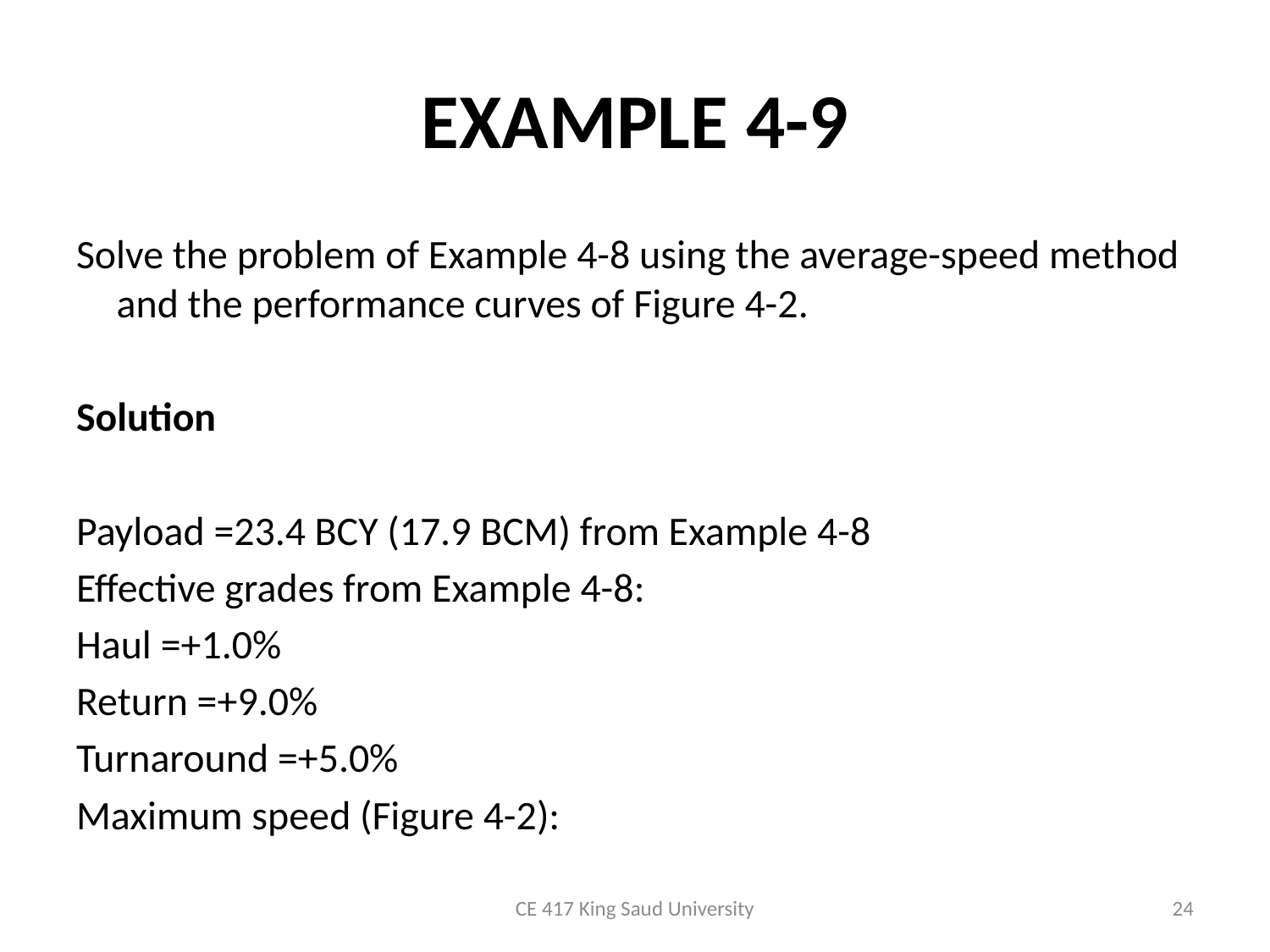

# EXAMPLE 4-9
Solve the problem of Example 4-8 using the average-speed method and the performance curves of Figure 4-2.

Solution

Payload =23.4 BCY (17.9 BCM) from Example 4-8
Effective grades from Example 4-8:
Haul =+1.0%
Return =+9.0%
Turnaround =+5.0%
Maximum speed (Figure 4-2):
CE 417 King Saud University
24